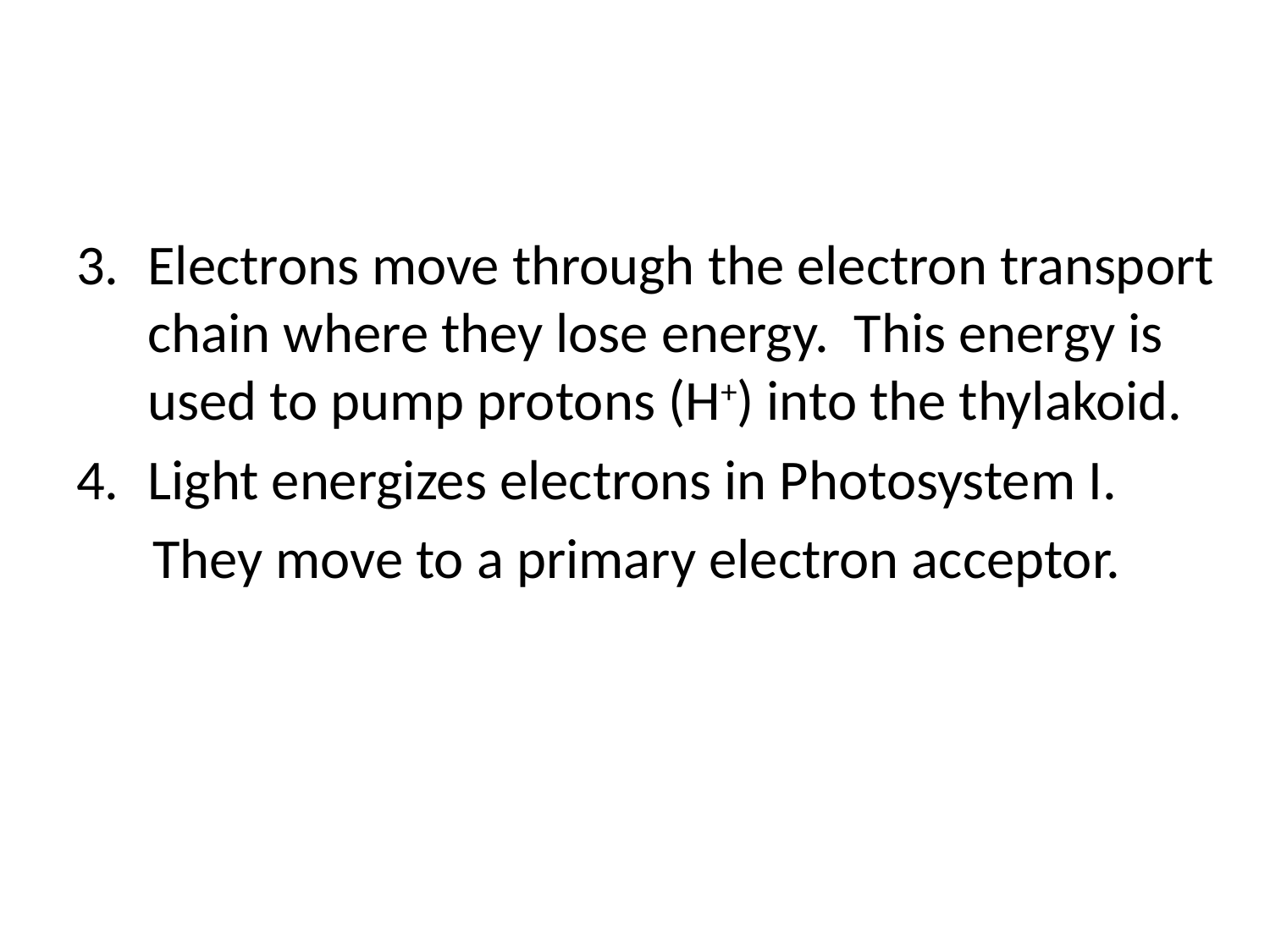

#
Electrons move through the electron transport chain where they lose energy.  This energy is used to pump protons (H+) into the thylakoid.
Light energizes electrons in Photosystem I.
      They move to a primary electron acceptor.